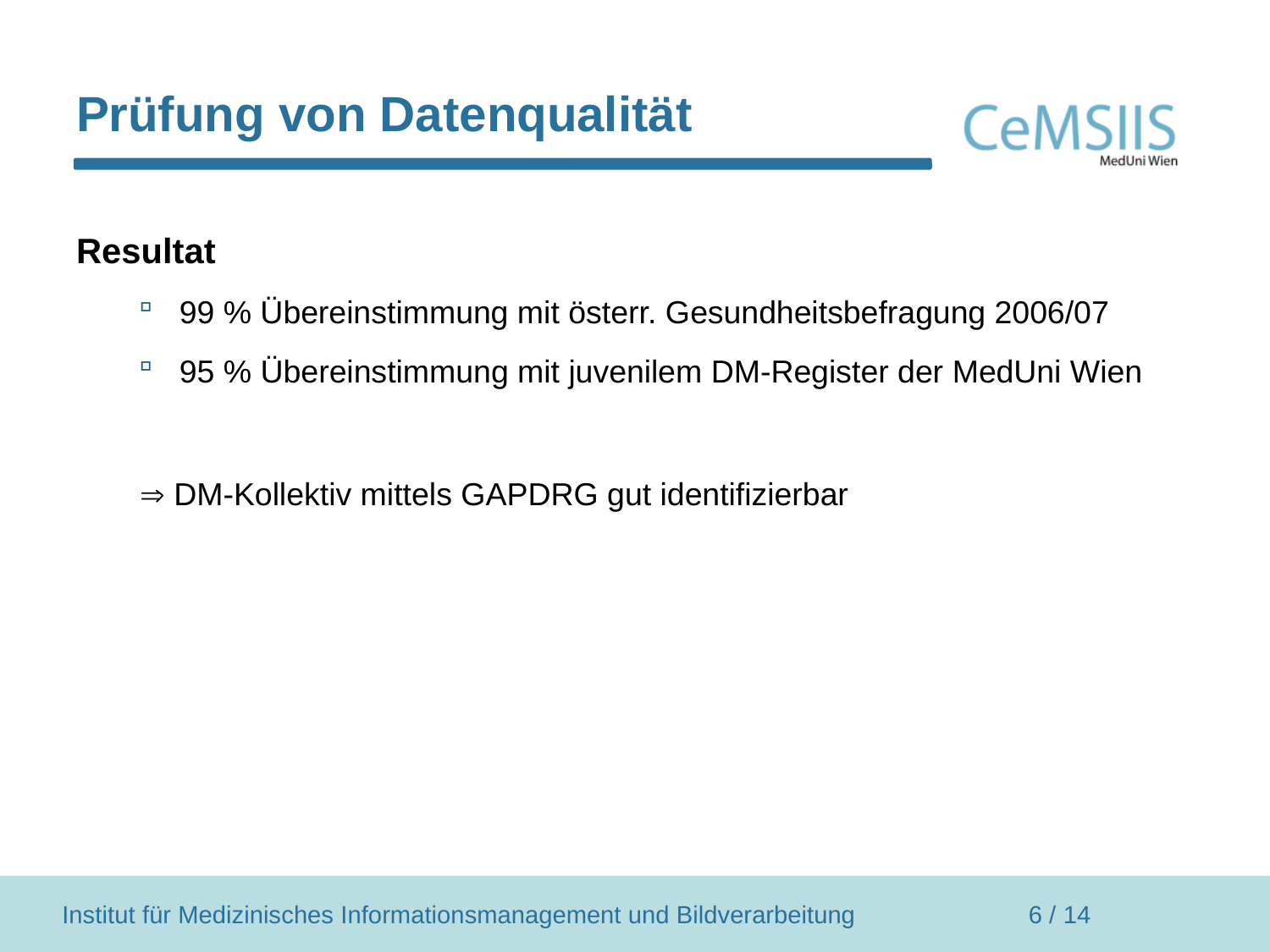

# Prüfung von Datenqualität
Resultat
99 % Übereinstimmung mit österr. Gesundheitsbefragung 2006/07
95 % Übereinstimmung mit juvenilem DM-Register der MedUni Wien

⇒ DM-Kollektiv mittels GAPDRG gut identifizierbar